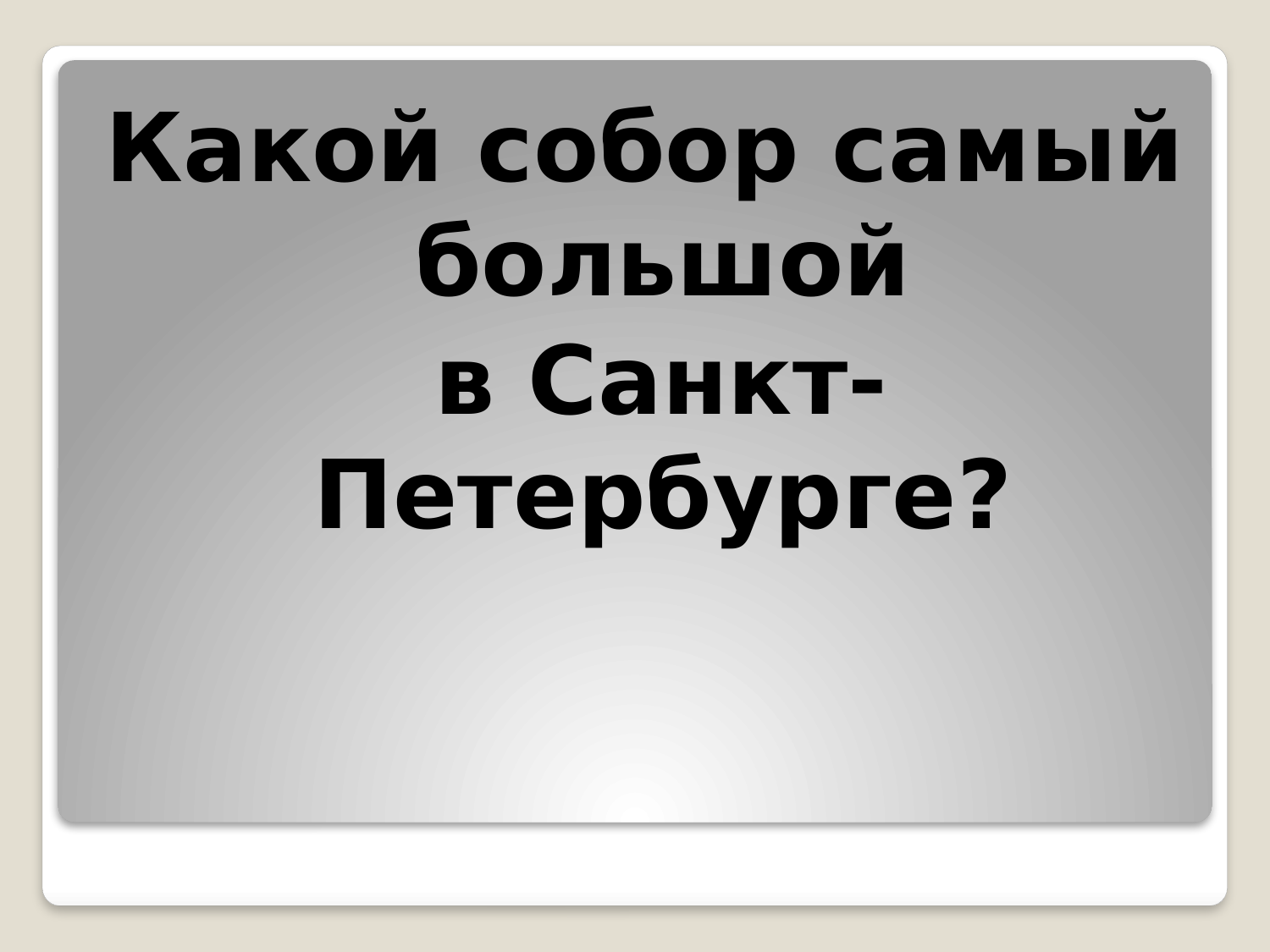

Какой собор самый большой
 в Санкт-Петербурге?
#